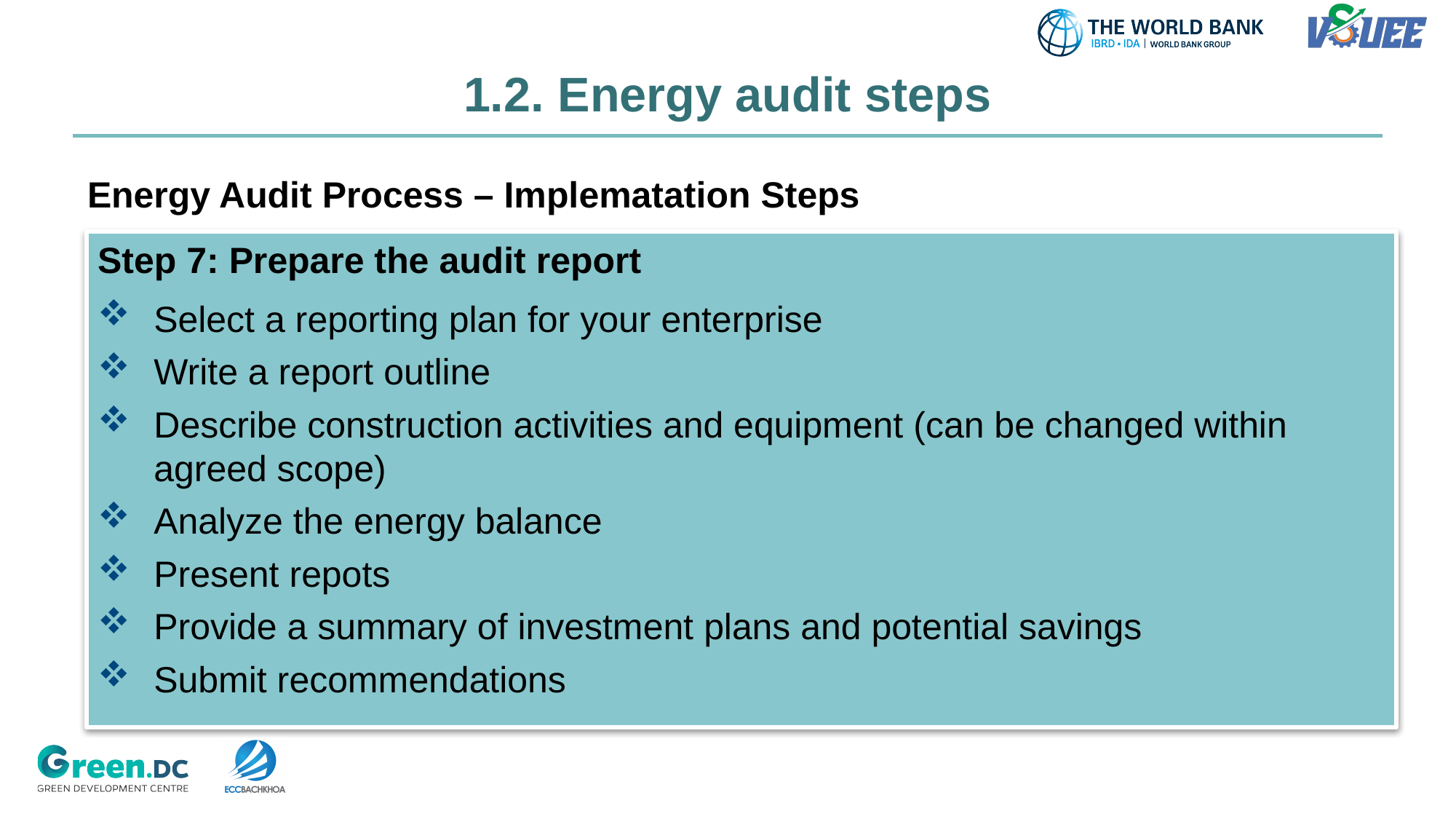

# 1.2. Energy audit steps
Energy Audit Process – Implematation Steps
Step 7: Prepare the audit report
Select a reporting plan for your enterprise
Write a report outline
Describe construction activities and equipment (can be changed within agreed scope)
Analyze the energy balance
Present repots
Provide a summary of investment plans and potential savings
Submit recommendations